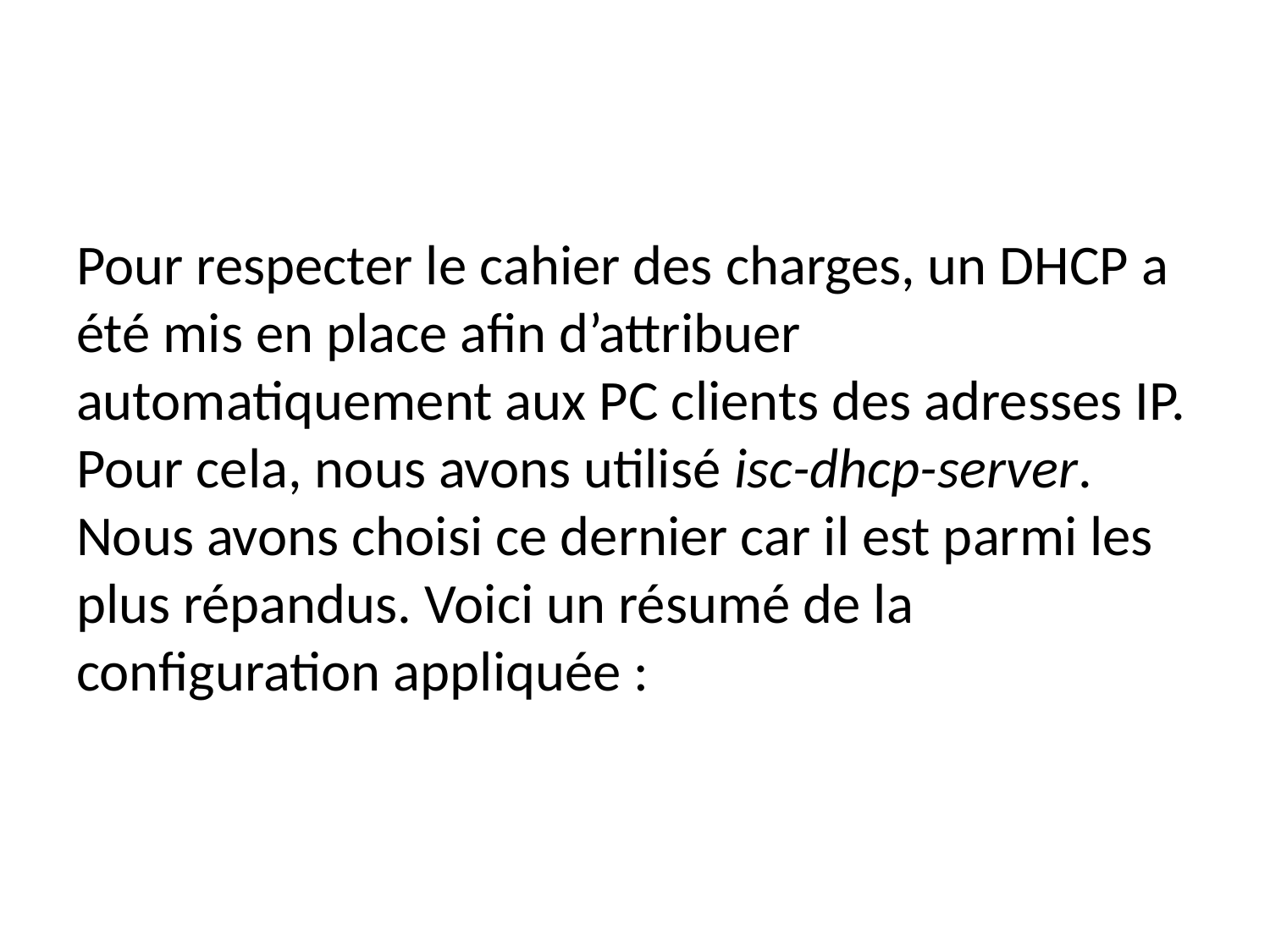

Pour respecter le cahier des charges, un DHCP a été mis en place afin d’attribuer automatiquement aux PC clients des adresses IP. Pour cela, nous avons utilisé isc-dhcp-server. Nous avons choisi ce dernier car il est parmi les plus répandus. Voici un résumé de la configuration appliquée :